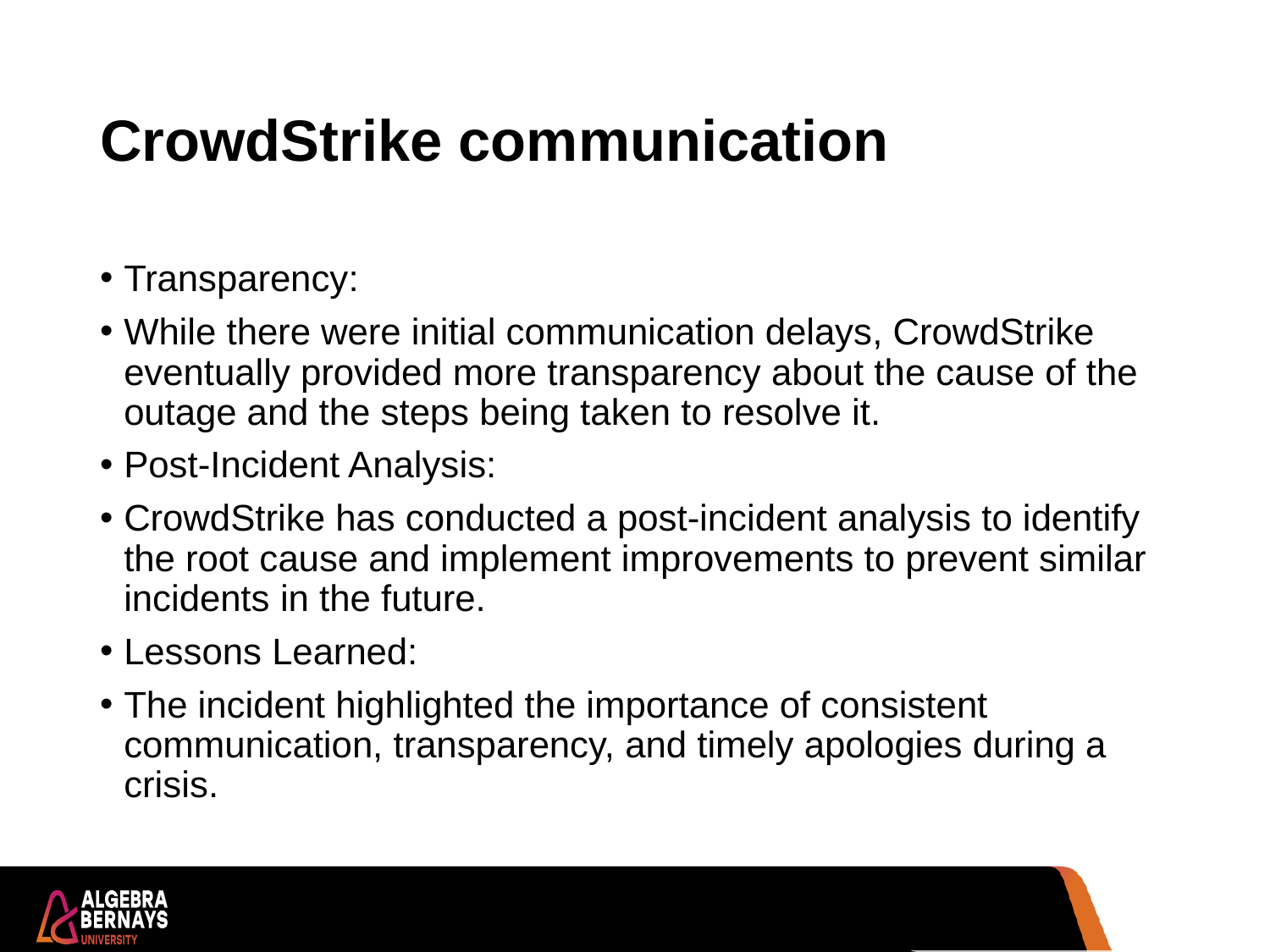

# CrowdStrike communication
Transparency:
While there were initial communication delays, CrowdStrike eventually provided more transparency about the cause of the outage and the steps being taken to resolve it.
Post-Incident Analysis:
CrowdStrike has conducted a post-incident analysis to identify the root cause and implement improvements to prevent similar incidents in the future.
Lessons Learned:
The incident highlighted the importance of consistent communication, transparency, and timely apologies during a crisis.